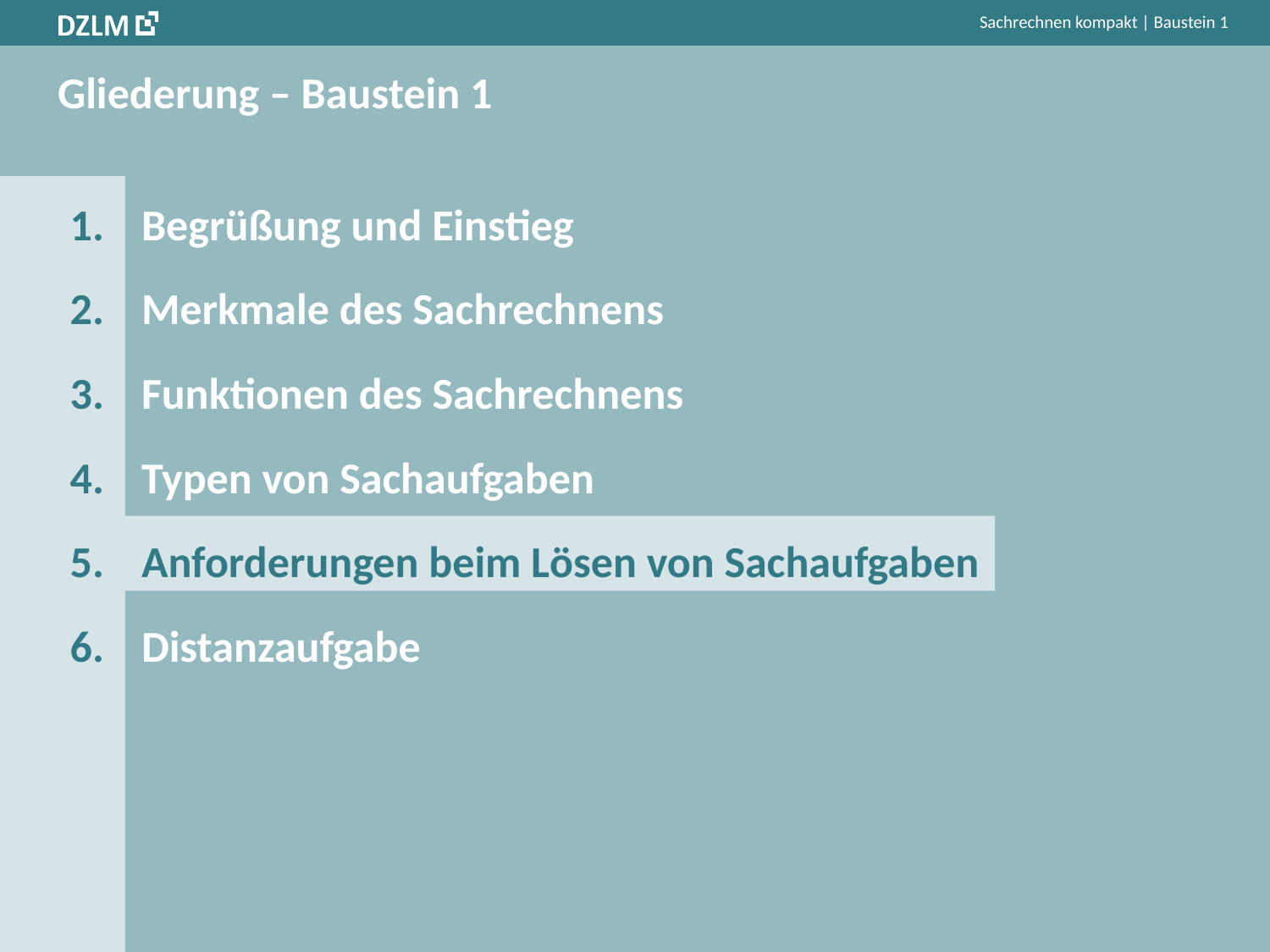

# Gliederung – Baustein 1

Begrüßung und Einstieg
Merkmale des Sachrechnens
Funktionen des Sachrechnens
Typen von Sachaufgaben
Anforderungen beim Lösen von Sachaufgaben
Distanzaufgabe